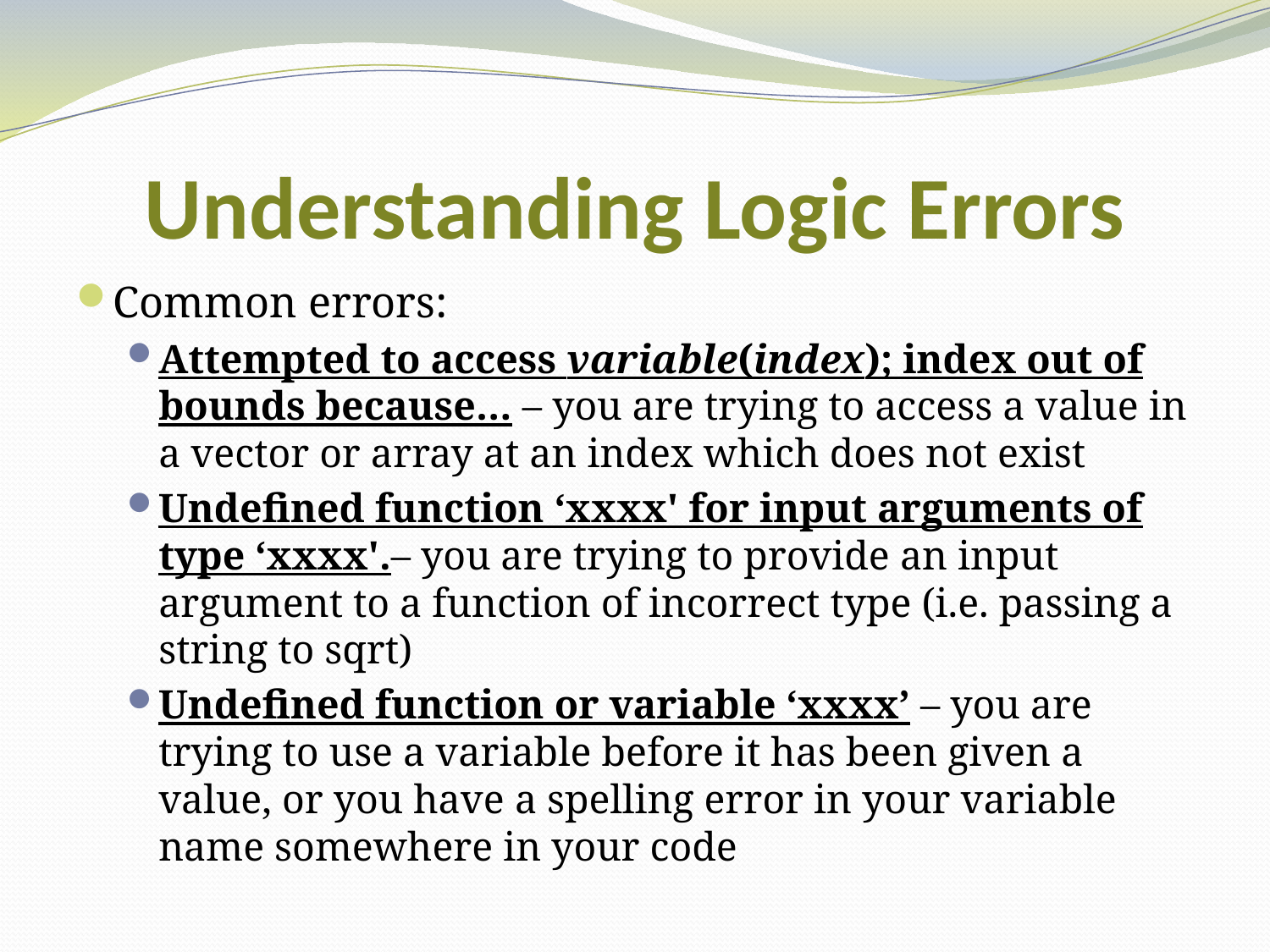

# Understanding Logic Errors
Common errors:
Attempted to access variable(index); index out of bounds because… – you are trying to access a value in a vector or array at an index which does not exist
Undefined function ‘xxxx' for input arguments of type ‘xxxx'.– you are trying to provide an input argument to a function of incorrect type (i.e. passing a string to sqrt)
Undefined function or variable ‘xxxx’ – you are trying to use a variable before it has been given a value, or you have a spelling error in your variable name somewhere in your code